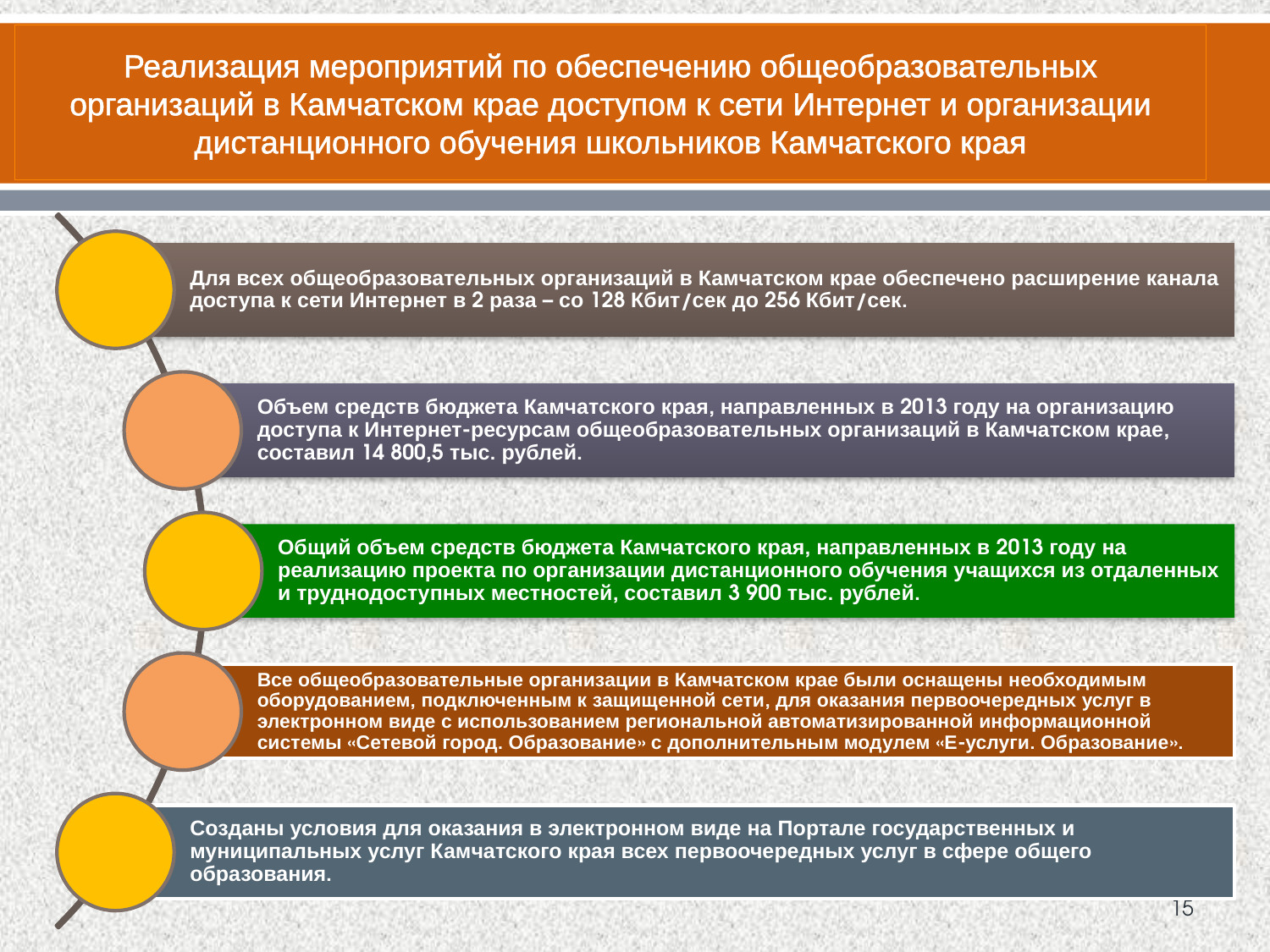

# Реализация мероприятий по обеспечению общеобразовательных организаций в Камчатском крае доступом к сети Интернет и организации дистанционного обучения школьников Камчатского края
Для всех общеобразовательных организаций в Камчатском крае обеспечено расширение канала доступа к сети Интернет в 2 раза – со 128 Кбит/сек до 256 Кбит/сек.
Объем средств бюджета Камчатского края, направленных в 2013 году на организацию доступа к Интернет-ресурсам общеобразовательных организаций в Камчатском крае, составил 14 800,5 тыс. рублей.
Общий объем средств бюджета Камчатского края, направленных в 2013 году на реализацию проекта по организации дистанционного обучения учащихся из отдаленных и труднодоступных местностей, составил 3 900 тыс. рублей.
Все общеобразовательные организации в Камчатском крае были оснащены необходимым оборудованием, подключенным к защищенной сети, для оказания первоочередных услуг в электронном виде с использованием региональной автоматизированной информационной системы «Сетевой город. Образование» с дополнительным модулем «Е-услуги. Образование».
Созданы условия для оказания в электронном виде на Портале государственных и муниципальных услуг Камчатского края всех первоочередных услуг в сфере общего образования.
15